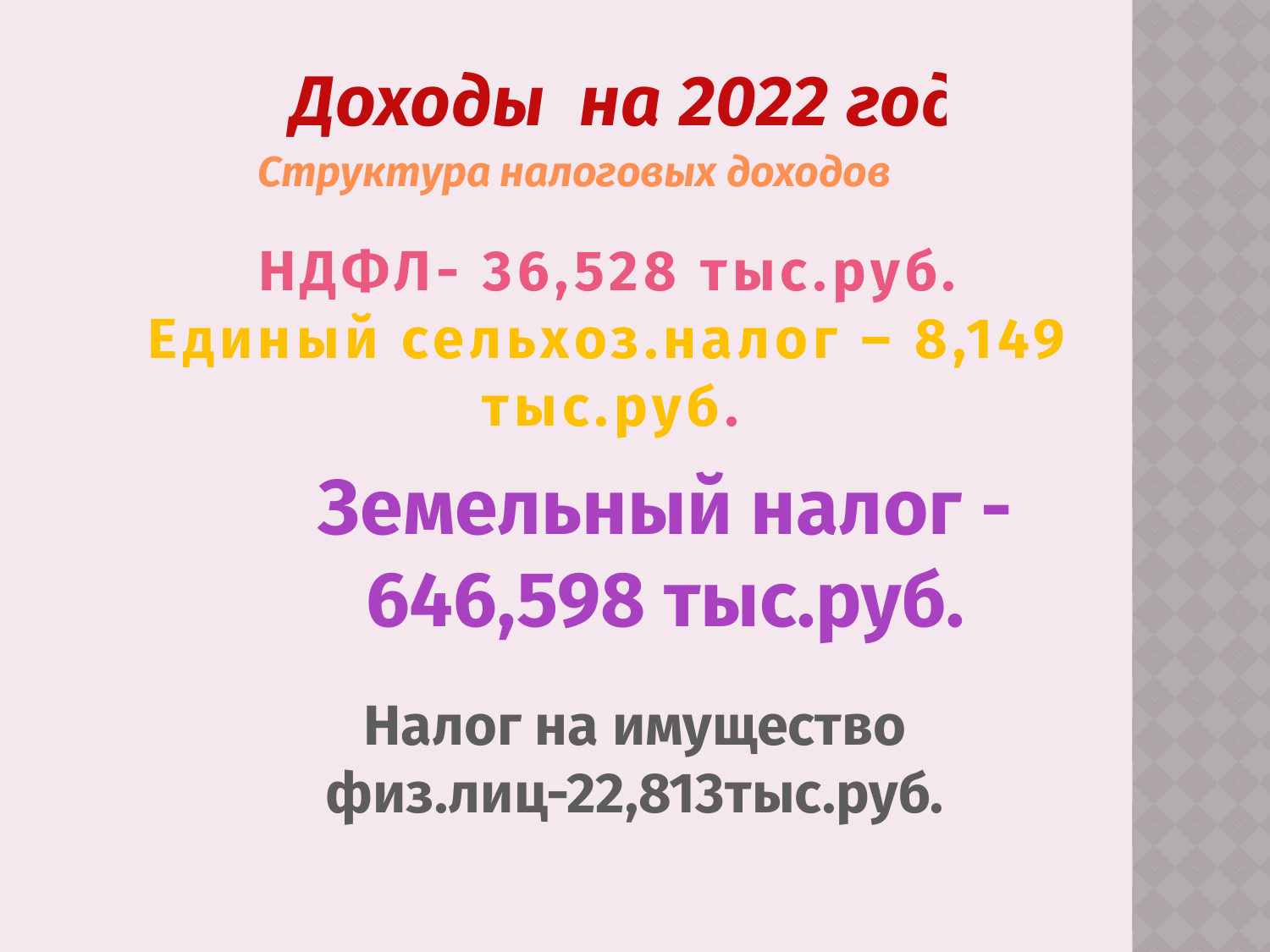

Доходы  на 2022 год
Структура налоговых доходов
НДФЛ- 36,528 тыс.руб.
Единый сельхоз.налог – 8,149 тыс.руб.

Земельный налог -646,598 тыс.руб.

Налог на имущество физ.лиц-22,813тыс.руб.